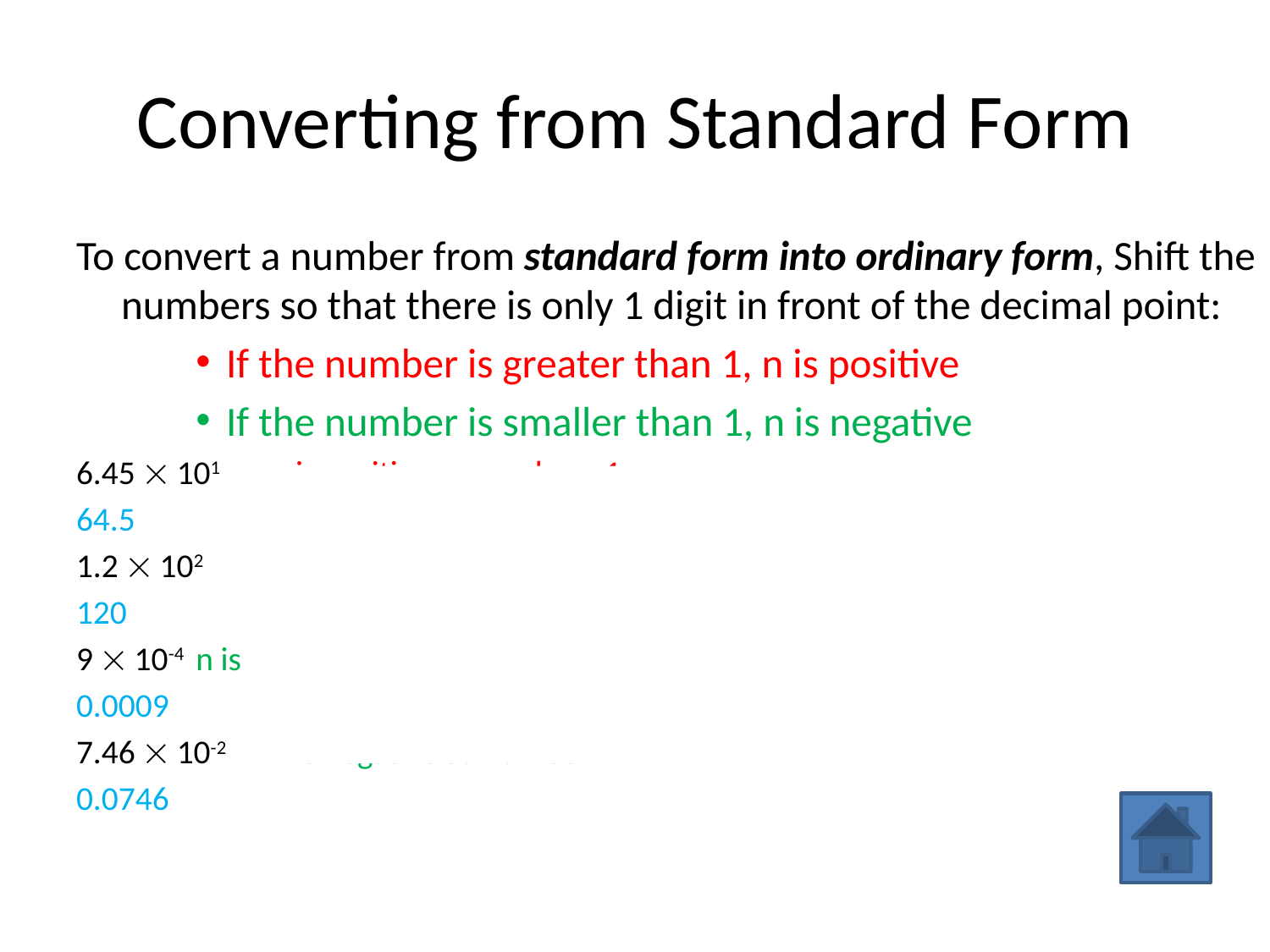

# Converting from Standard Form
To convert a number from standard form into ordinary form, Shift the numbers so that there is only 1 digit in front of the decimal point:
If the number is greater than 1, n is positive
If the number is smaller than 1, n is negative
6.45 × 101	n is positive so number >1
64.5
1.2 × 102	n is positive so number > 1
120
9 × 10-4		n is negative is number <1
0.0009
7.46 × 10-2	n is negative so number <1
0.0746